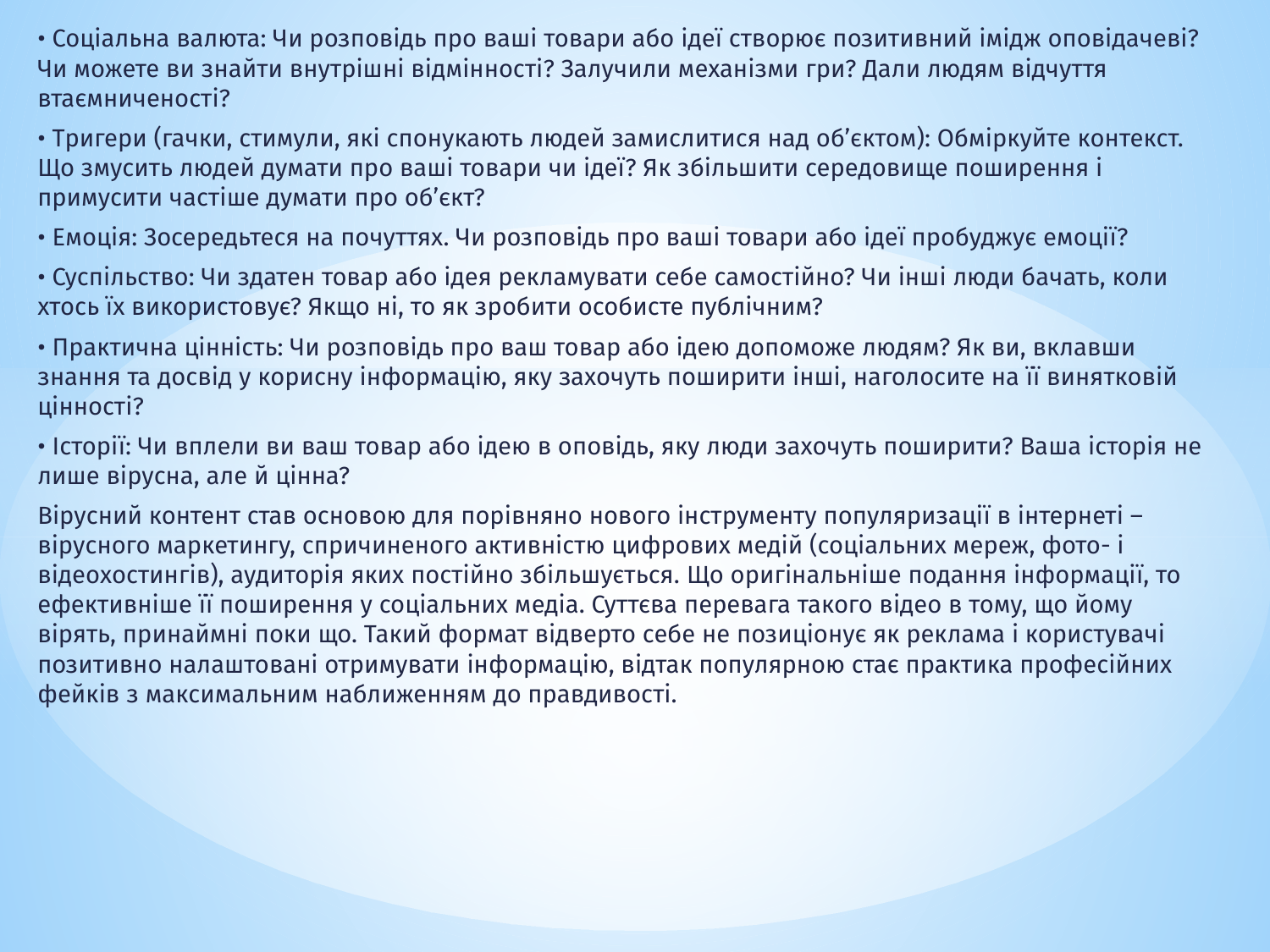

• Соціальна валюта: Чи розповідь про ваші товари або ідеї створює позитивний імідж оповідачеві? Чи можете ви знайти внутрішні відмінності? Залучили механізми гри? Дали людям відчуття втаємниченості?
• Тригери (гачки, стимули, які спонукають людей замислитися над об’єктом): Обміркуйте контекст. Що змусить людей думати про ваші товари чи ідеї? Як збільшити середовище поширення і примусити частіше думати про об’єкт?
• Емоція: Зосередьтеся на почуттях. Чи розповідь про ваші товари або ідеї пробуджує емоції?
• Суспільство: Чи здатен товар або ідея рекламувати себе самостійно? Чи інші люди бачать, коли хтось їх використовує? Якщо ні, то як зробити особисте публічним?
• Практична цінність: Чи розповідь про ваш товар або ідею допоможе людям? Як ви, вклавши знання та досвід у корисну інформацію, яку захочуть поширити інші, наголосите на її винятковій цінності?
• Історії: Чи вплели ви ваш товар або ідею в оповідь, яку люди захочуть поширити? Ваша історія не лише вірусна, але й цінна?
Вірусний контент став основою для порівняно нового інструменту популяризації в інтернеті – вірусного маркетингу, спричиненого активністю цифрових медій (соціальних мереж, фото- і відеохостингів), аудиторія яких постійно збільшується. Що оригінальніше подання інформації, то ефективніше її поширення у соціальних медіа. Суттєва перевага такого відео в тому, що йому вірять, принаймні поки що. Такий формат відверто себе не позиціонує як реклама і користувачі позитивно налаштовані отримувати інформацію, відтак популярною стає практика професійних фейків з максимальним наближенням до правдивості.